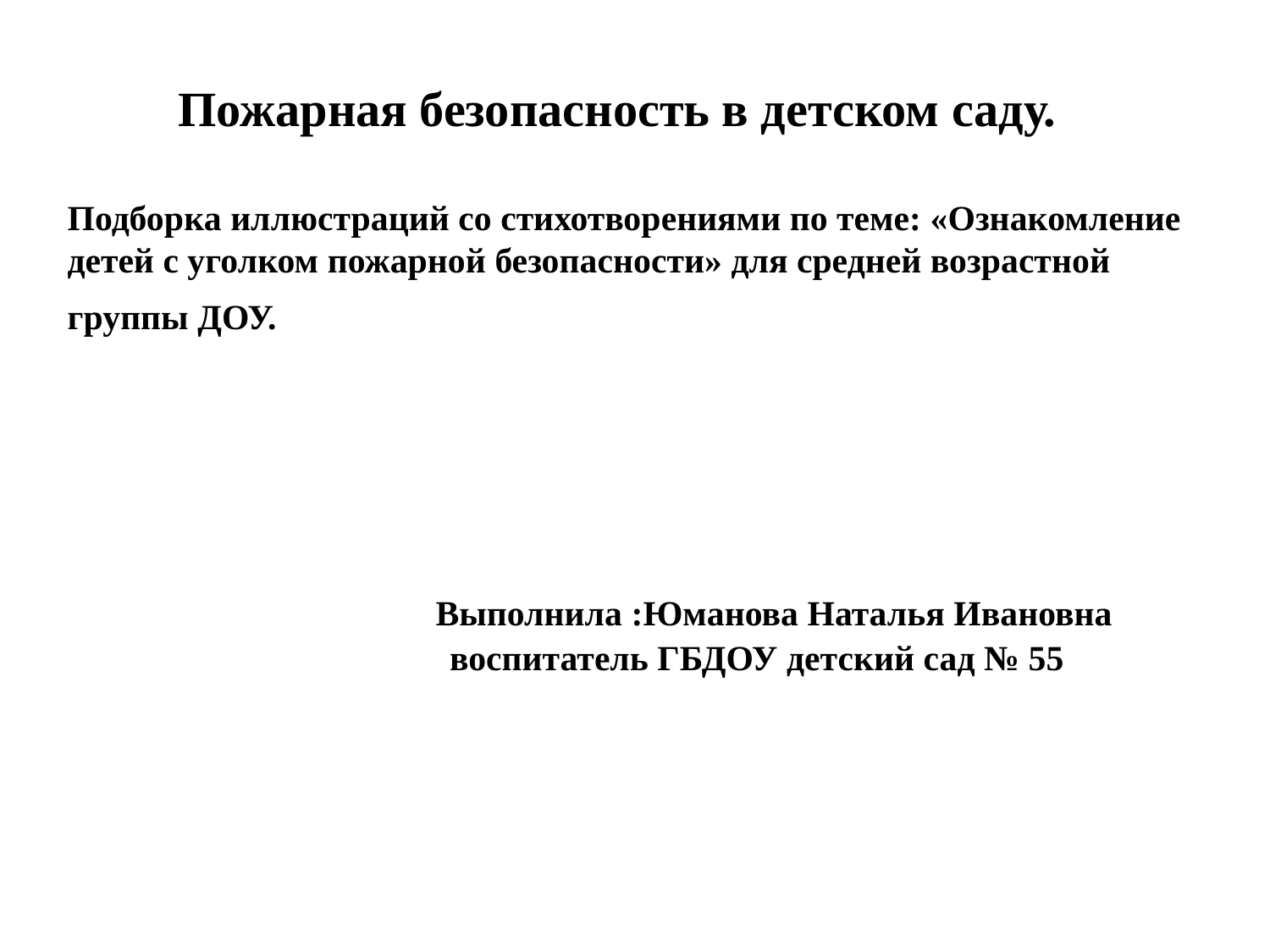

Пожарная безопасность в детском саду.

Подборка иллюстраций со стихотворениями по теме: «Ознакомление детей с уголком пожарной безопасности» для средней возрастной группы ДОУ.

                              Выполнила :Юманова Наталья Ивановна
                                           воспитатель ГБДОУ детский сад № 55